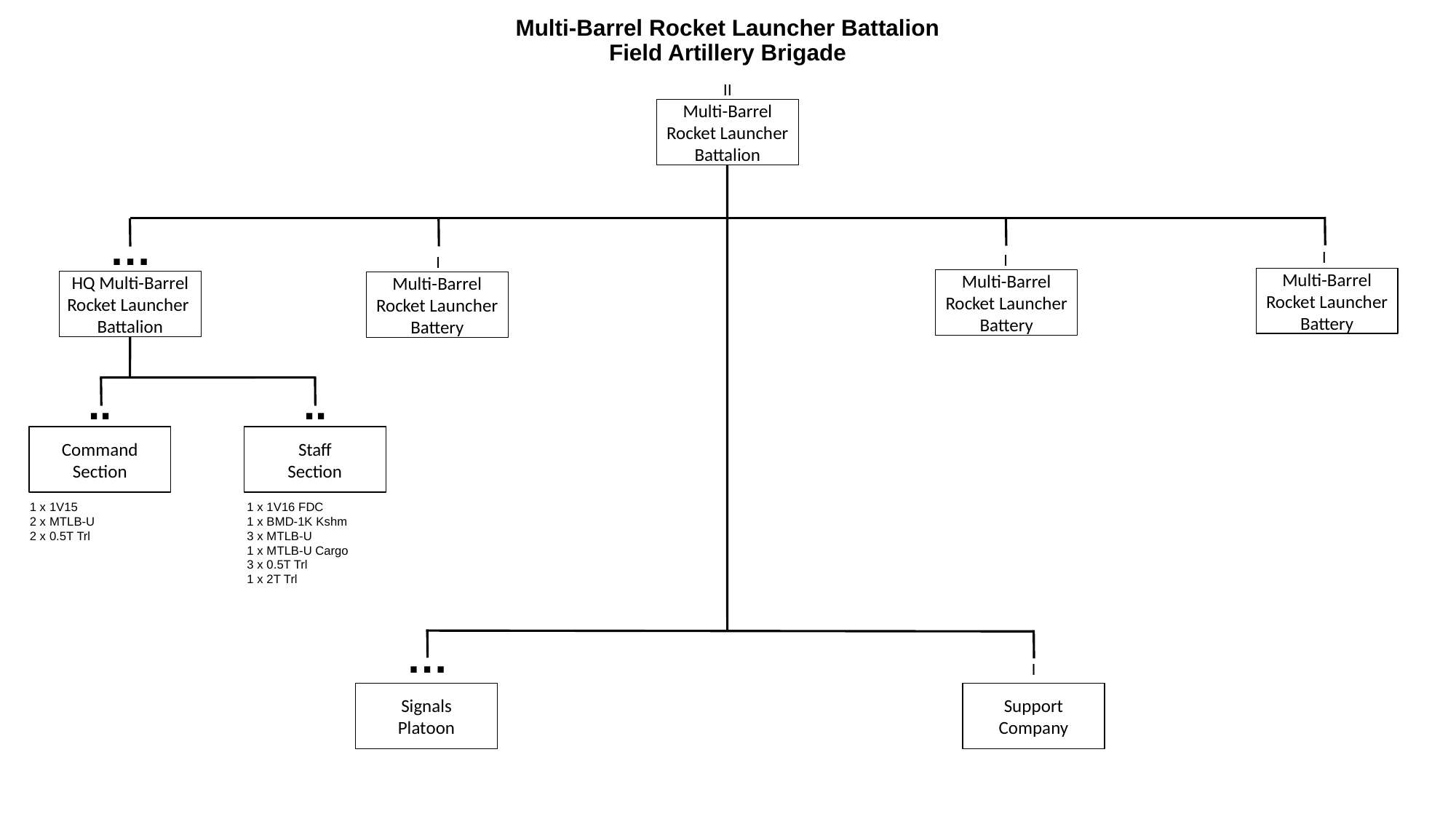

# Multi-Barrel Rocket Launcher Battalion Field Artillery Brigade
II
Multi-Barrel Rocket Launcher Battalion
…
I
I
I
Multi-Barrel Rocket Launcher Battery
Multi-Barrel Rocket Launcher Battery
HQ Multi-Barrel Rocket Launcher
Battalion
Multi-Barrel Rocket Launcher Battery
..
..
Command
Section
Staff
Section
1 x 1V15
2 x MTLB-U
2 x 0.5T Trl
1 x 1V16 FDC
1 x BMD-1K Kshm
3 x MTLB-U
1 x MTLB-U Cargo
3 x 0.5T Trl
1 x 2T Trl
…
I
Signals
Platoon
Support
Company